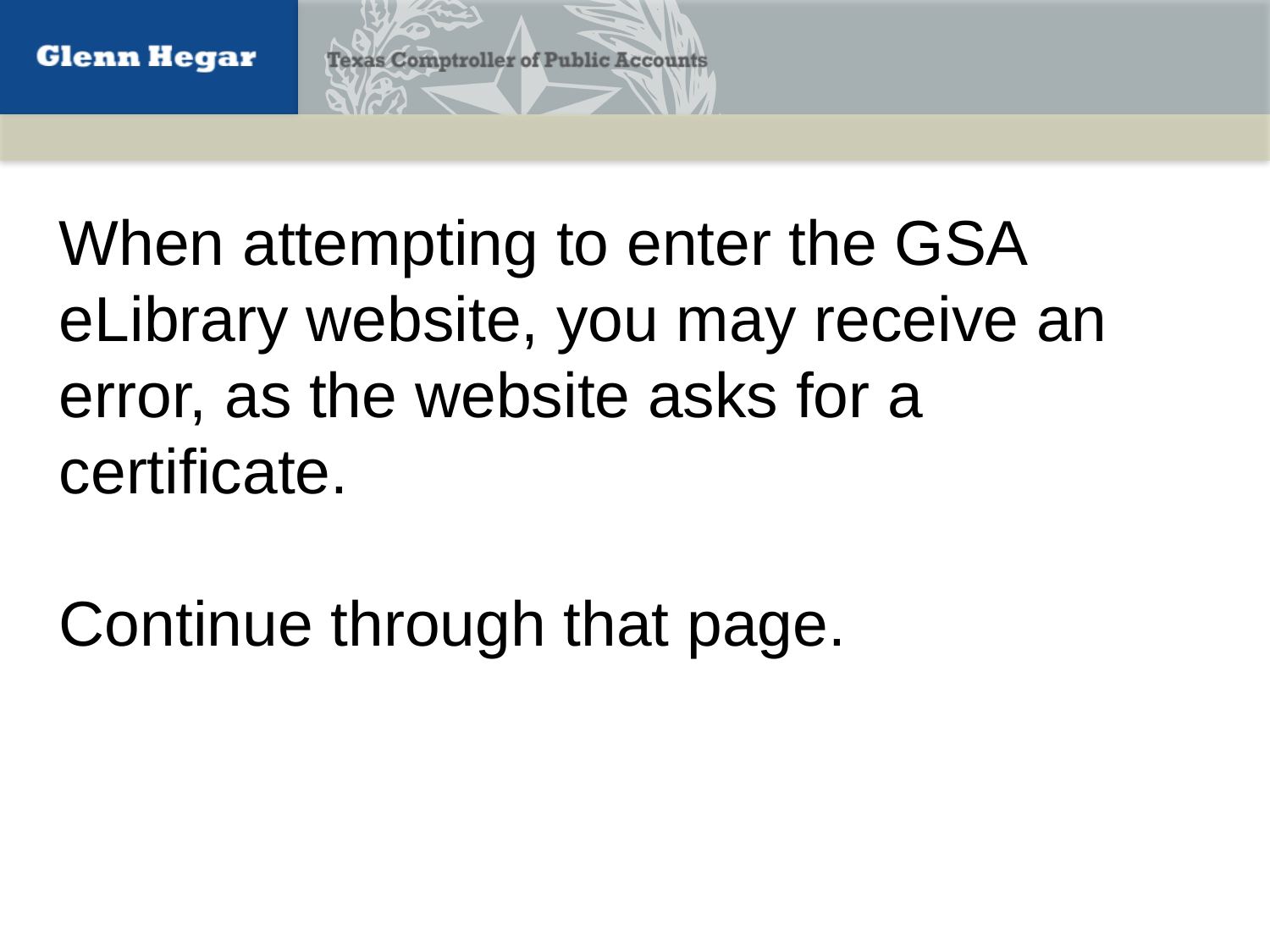

When attempting to enter the GSA eLibrary website, you may receive an error, as the website asks for a certificate.

Continue through that page.